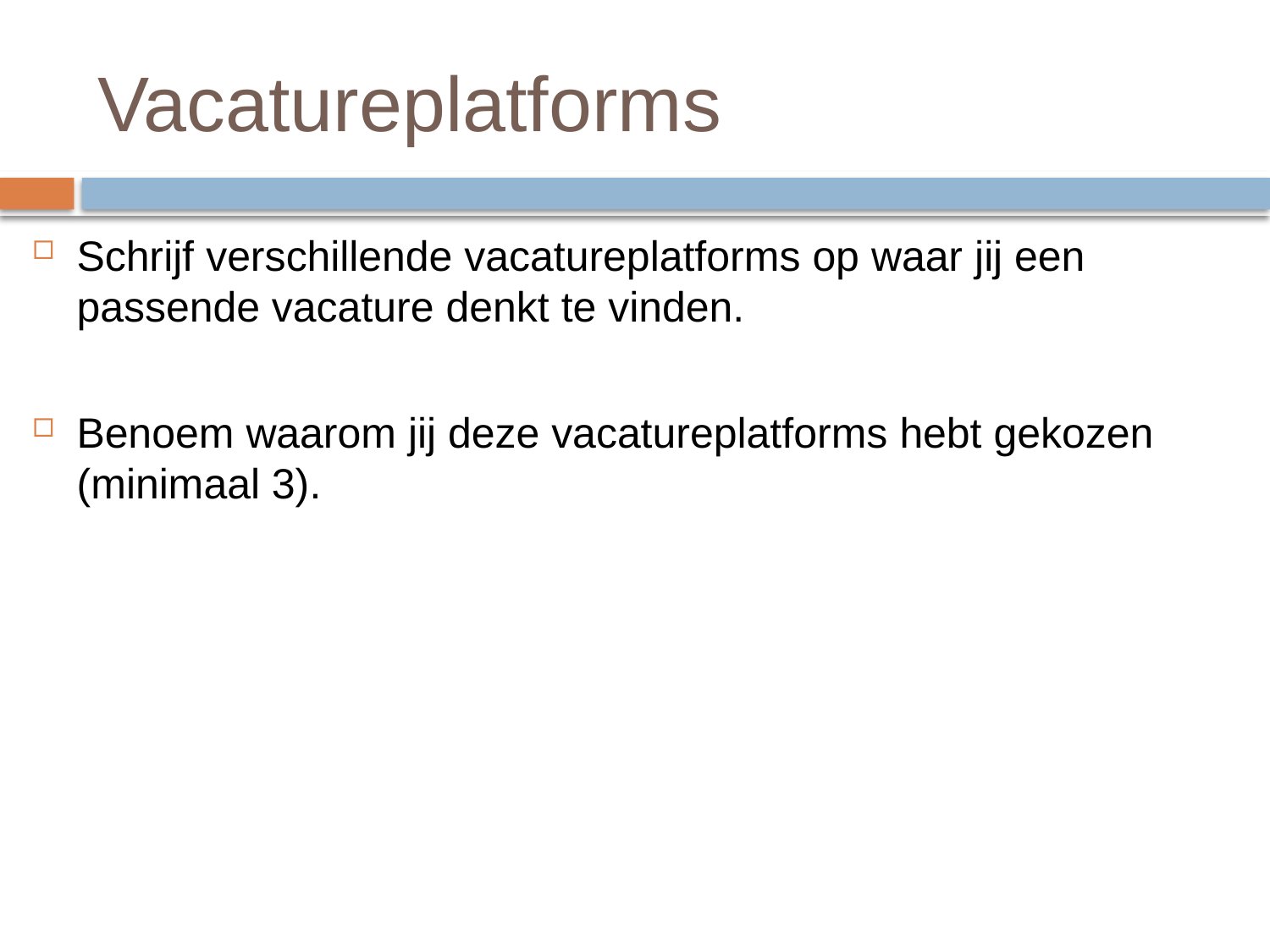

# Vacatureplatforms
Schrijf verschillende vacatureplatforms op waar jij een passende vacature denkt te vinden.

Benoem waarom jij deze vacatureplatforms hebt gekozen (minimaal 3).